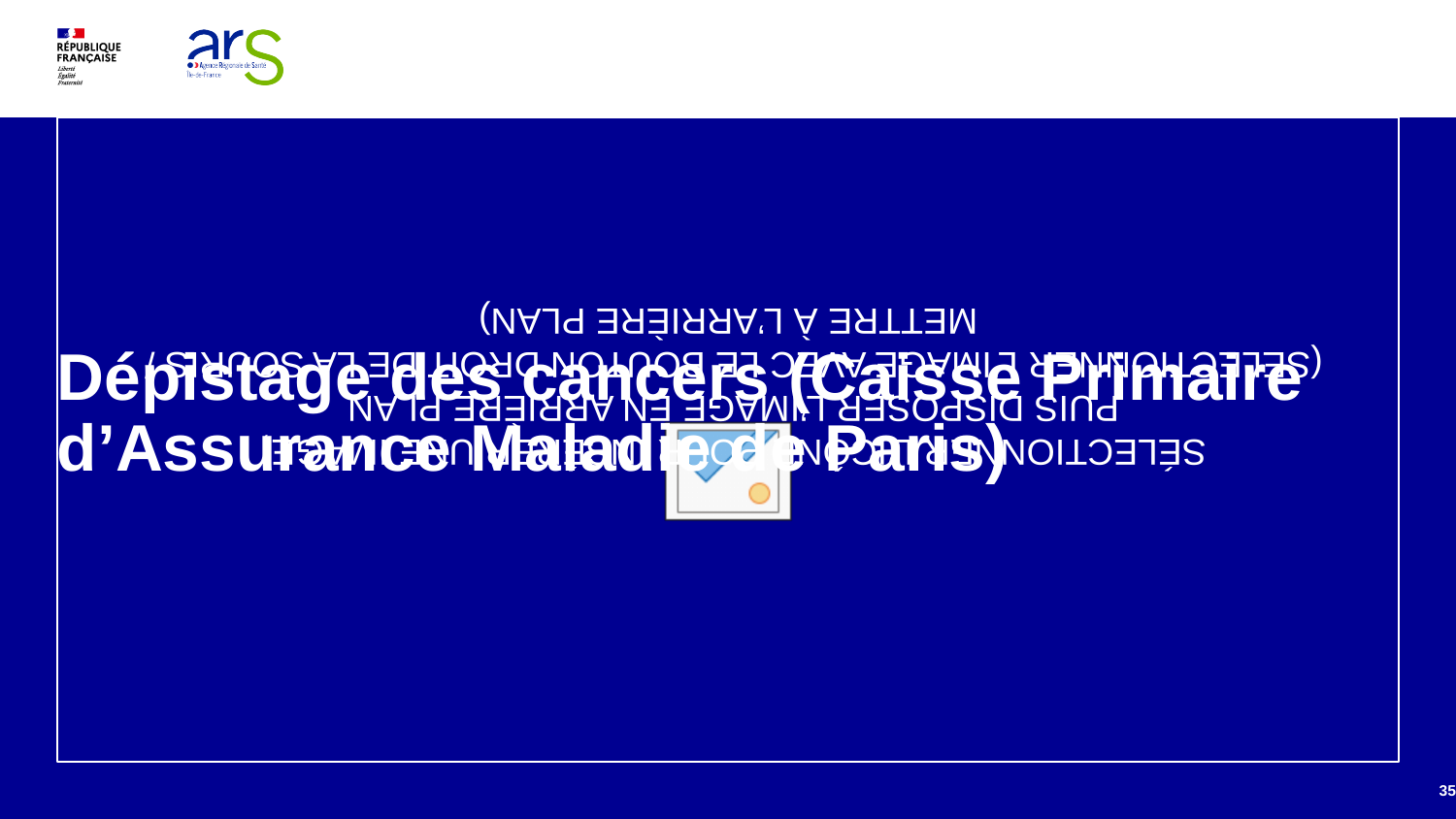

# Dépistage des cancers (Caisse Primaire d’Assurance Maladie de Paris)
35